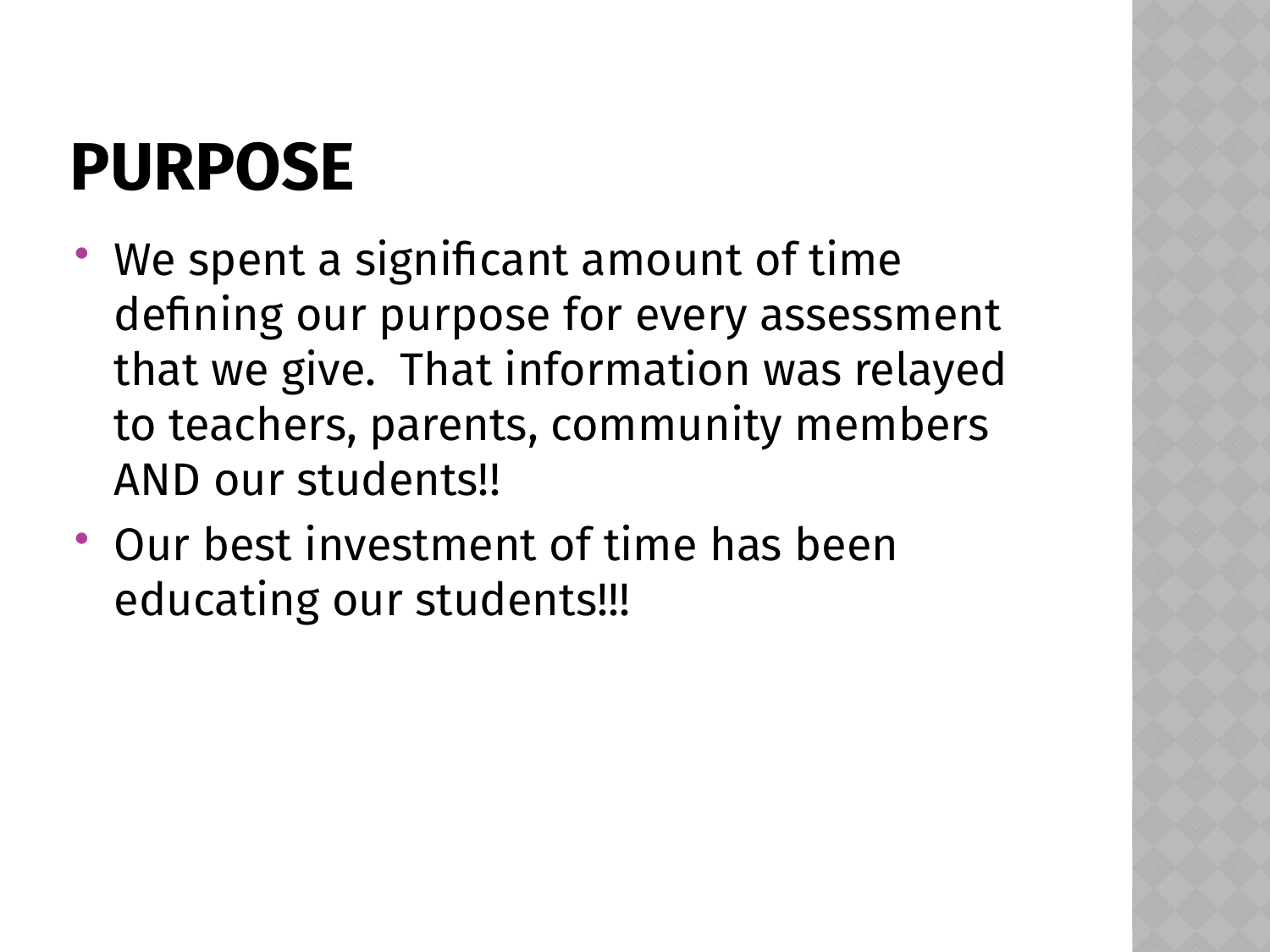

# Purpose
We spent a significant amount of time defining our purpose for every assessment that we give.  That information was relayed to teachers, parents, community members AND our students!!
Our best investment of time has been educating our students!!!